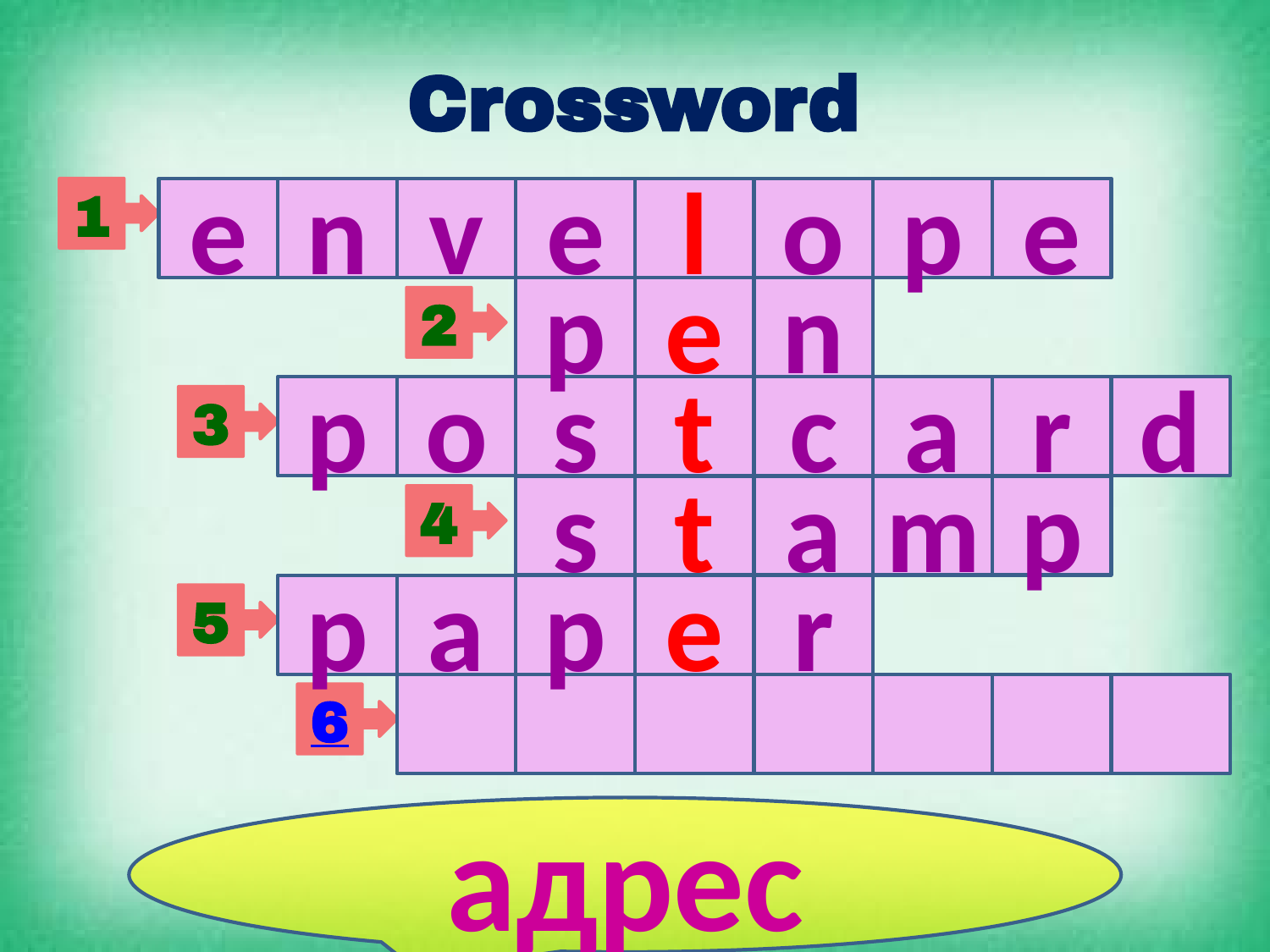

# Crossword
1
e
n
v
e
l
o
p
e
p
e
n
2
p
o
s
t
c
a
r
d
3

s
t
a
m
p
4
p
a
p
e
r
5

6
адрес